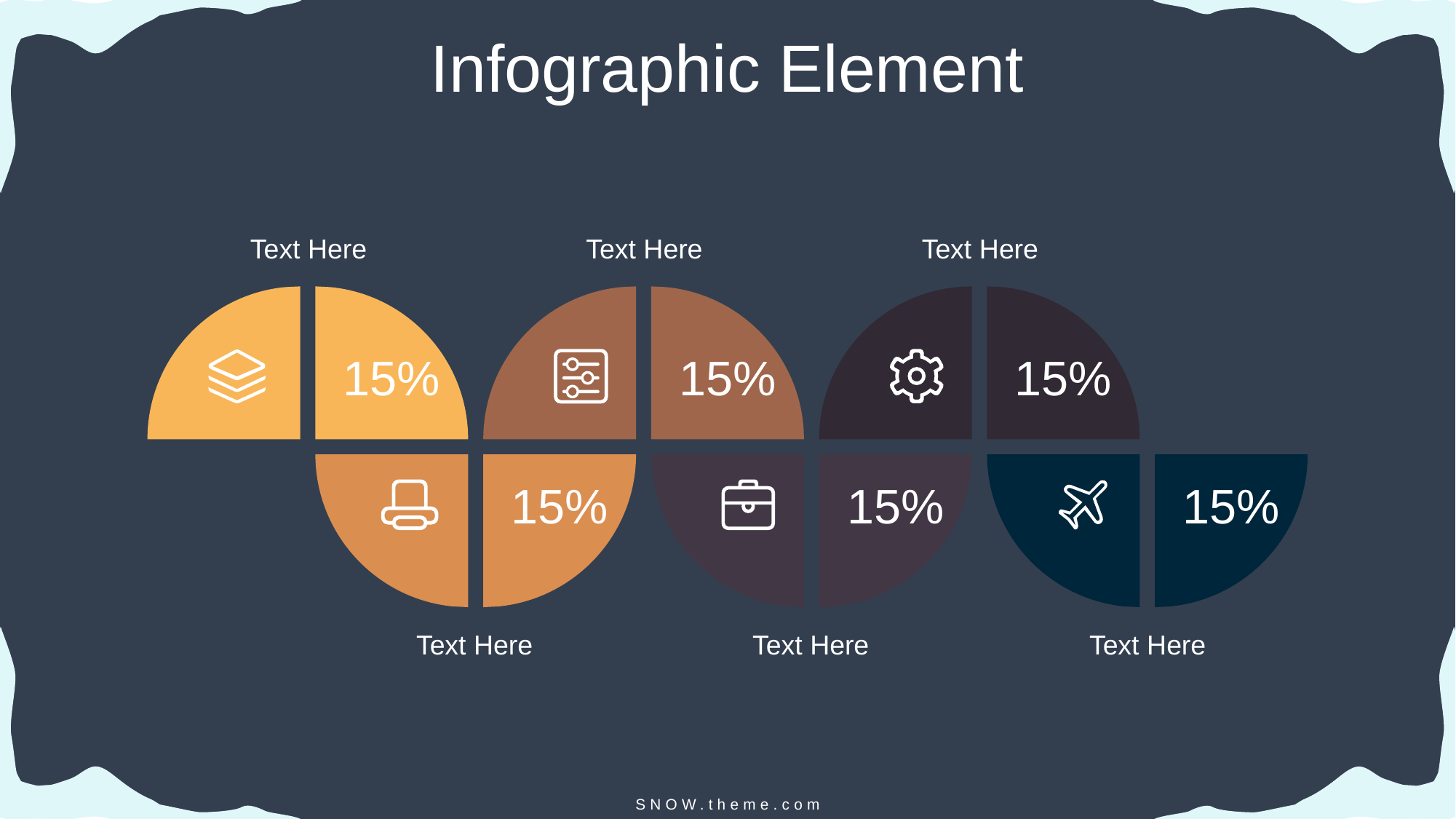

Infographic Element
Text Here
Text Here
Text Here

15%
15%
15%

15%
15%
15%

Text Here
Text Here
Text Here